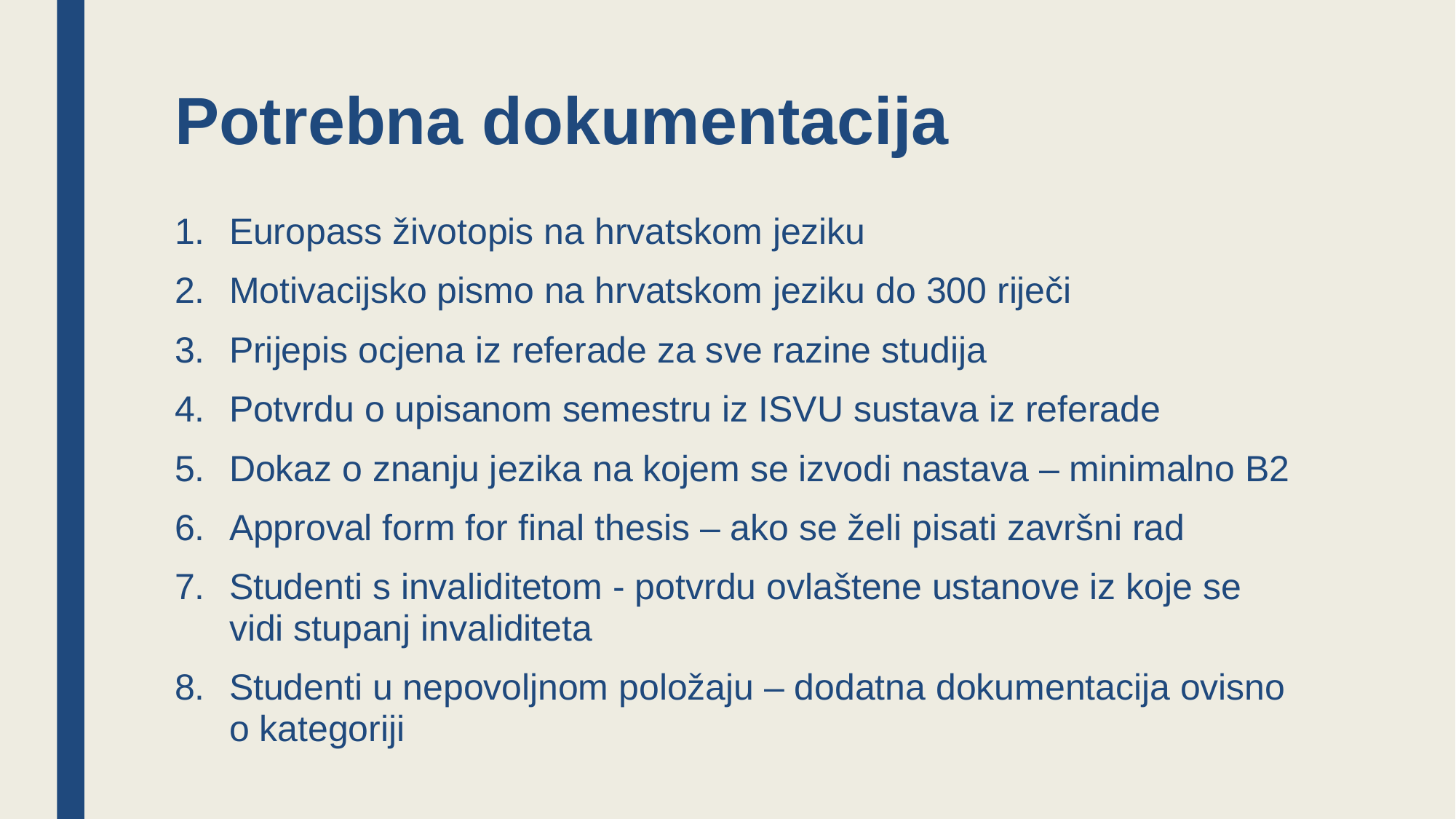

# Potrebna dokumentacija
Europass životopis na hrvatskom jeziku
Motivacijsko pismo na hrvatskom jeziku do 300 riječi
Prijepis ocjena iz referade za sve razine studija
Potvrdu o upisanom semestru iz ISVU sustava iz referade
Dokaz o znanju jezika na kojem se izvodi nastava – minimalno B2
Approval form for final thesis – ako se želi pisati završni rad
Studenti s invaliditetom - potvrdu ovlaštene ustanove iz koje se vidi stupanj invaliditeta
Studenti u nepovoljnom položaju – dodatna dokumentacija ovisno o kategoriji